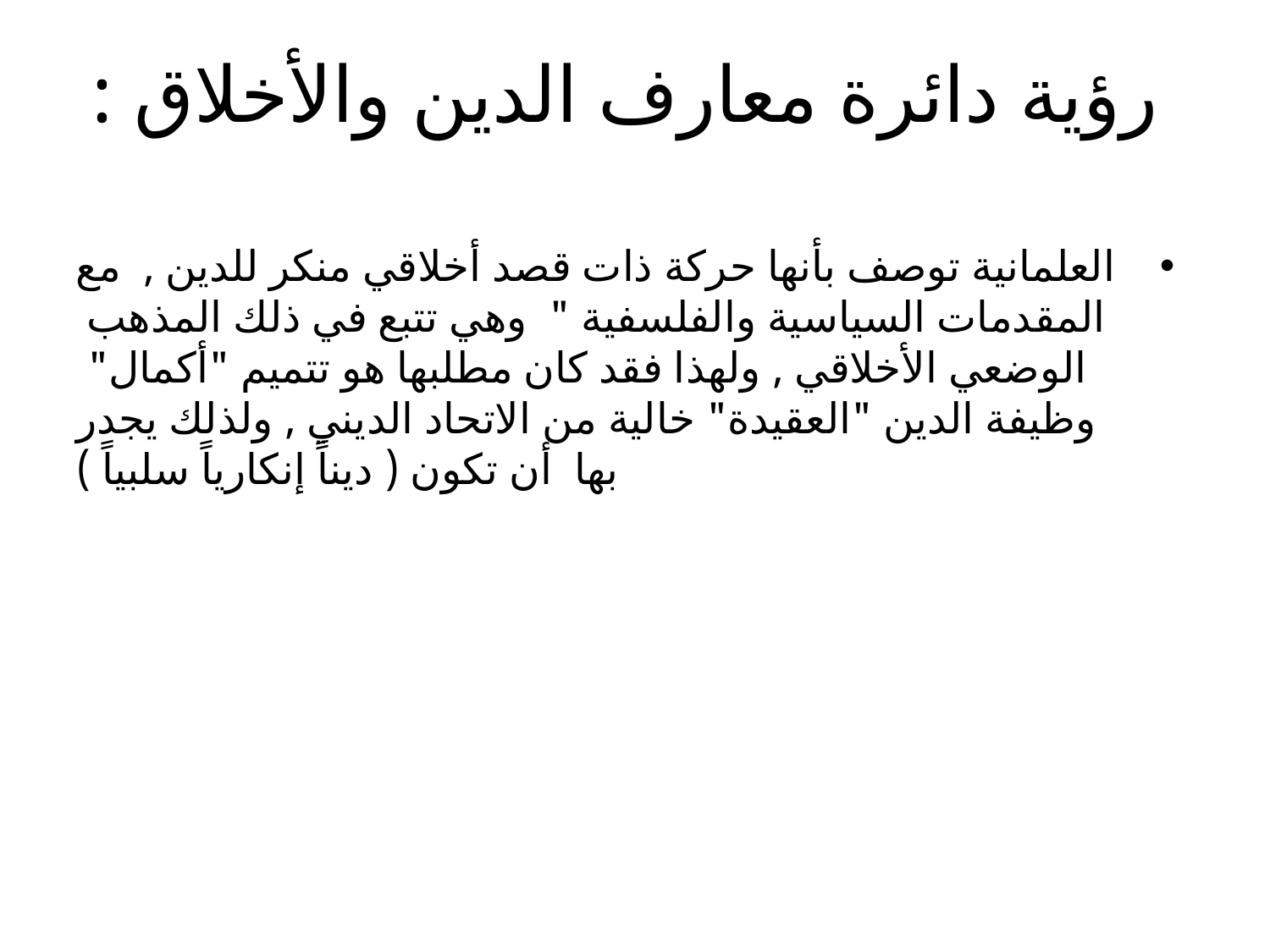

# رؤية دائرة معارف الدين والأخلاق :
 العلمانية توصف بأنها حركة ذات قصد أخلاقي منكر للدين ,  مع المقدمات السياسية والفلسفية "  وهي تتبع في ذلك المذهب  الوضعي الأخلاقي , ولهذا فقد كان مطلبها هو تتميم "أكمال"  وظيفة الدين "العقيدة" خالية من الاتحاد الديني , ولذلك يجدر بها  أن تكون ( ديناً إنكارياً سلبياً )